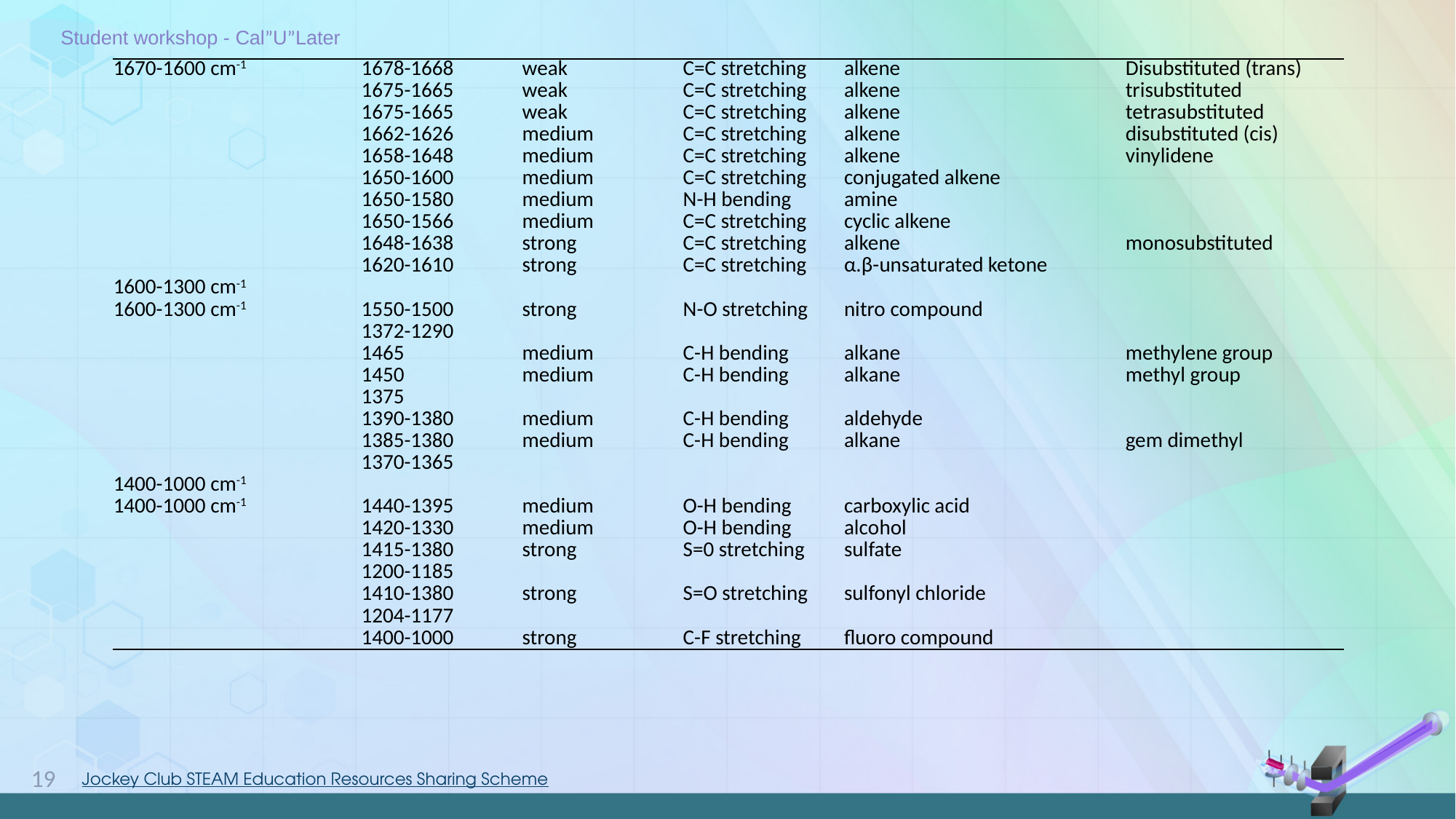

| 1670-1600 cm-1 | 1678-1668 | weak | C=C stretching | alkene | disubstituted (trans) | Disubstituted (trans) |  |
| --- | --- | --- | --- | --- | --- | --- | --- |
|  | 1675-1665 | weak | C=C stretching | alkene | trisubstituted | trisubstituted |  |
|  | 1675-1665 | weak | C=C stretching | alkene | tetrasubstituted | tetrasubstituted |  |
|  | 1662-1626 | medium | C=C stretching | alkene | disubstituted (cis) | disubstituted (cis) |  |
|  | 1658-1648 | medium | C=C stretching | alkene | vinylidene | vinylidene |  |
|  | 1650-1600 | medium | C=C stretching | conjugated alkene |  |  |  |
|  | 1650-1580 | medium | N-H bending | amine |  |  |  |
|  | 1650-1566 | medium | C=C stretching | cyclic alkene |  |  |  |
|  | 1648-1638 | strong | C=C stretching | alkene | monosubstituted | monosubstituted |  |
|  | 1620-1610 | strong | C=C stretching | α.β-unsaturated ketone |  |  |  |
| 1600-1300 cm-1 |  |  |  |  |  |  |  |
| 1600-1300 cm-1 | 1550-1500 | strong | N-O stretching | nitro compound |  |  |  |
|  | 1372-1290 |  |  |  |  |  |  |
|  | 1465 | medium | C-H bending | alkane | methylene group | methylene group |  |
|  | 1450 | medium | C-H bending | alkane | methyl group | methyl group |  |
|  | 1375 |  |  |  |  |  |  |
|  | 1390-1380 | medium | C-H bending | aldehyde |  |  |  |
|  | 1385-1380 | medium | C-H bending | alkane | gem dimethyl | gem dimethyl |  |
|  | 1370-1365 |  |  |  |  |  |  |
| 1400-1000 cm-1 |  |  |  |  |  |  |  |
| 1400-1000 cm-1 | 1440-1395 | medium | O-H bending | carboxylic acid |  |  |  |
|  | 1420-1330 | medium | O-H bending | alcohol |  |  |  |
|  | 1415-1380 | strong | S=0 stretching | sulfate |  |  |  |
|  | 1200-1185 |  |  |  |  |  |  |
|  | 1410-1380 | strong | S=O stretching | sulfonyl chloride |  |  |  |
|  | 1204-1177 |  |  |  |  |  |  |
|  | 1400-1000 | strong | C-F stretching | fluoro compound |  |  |  |
19